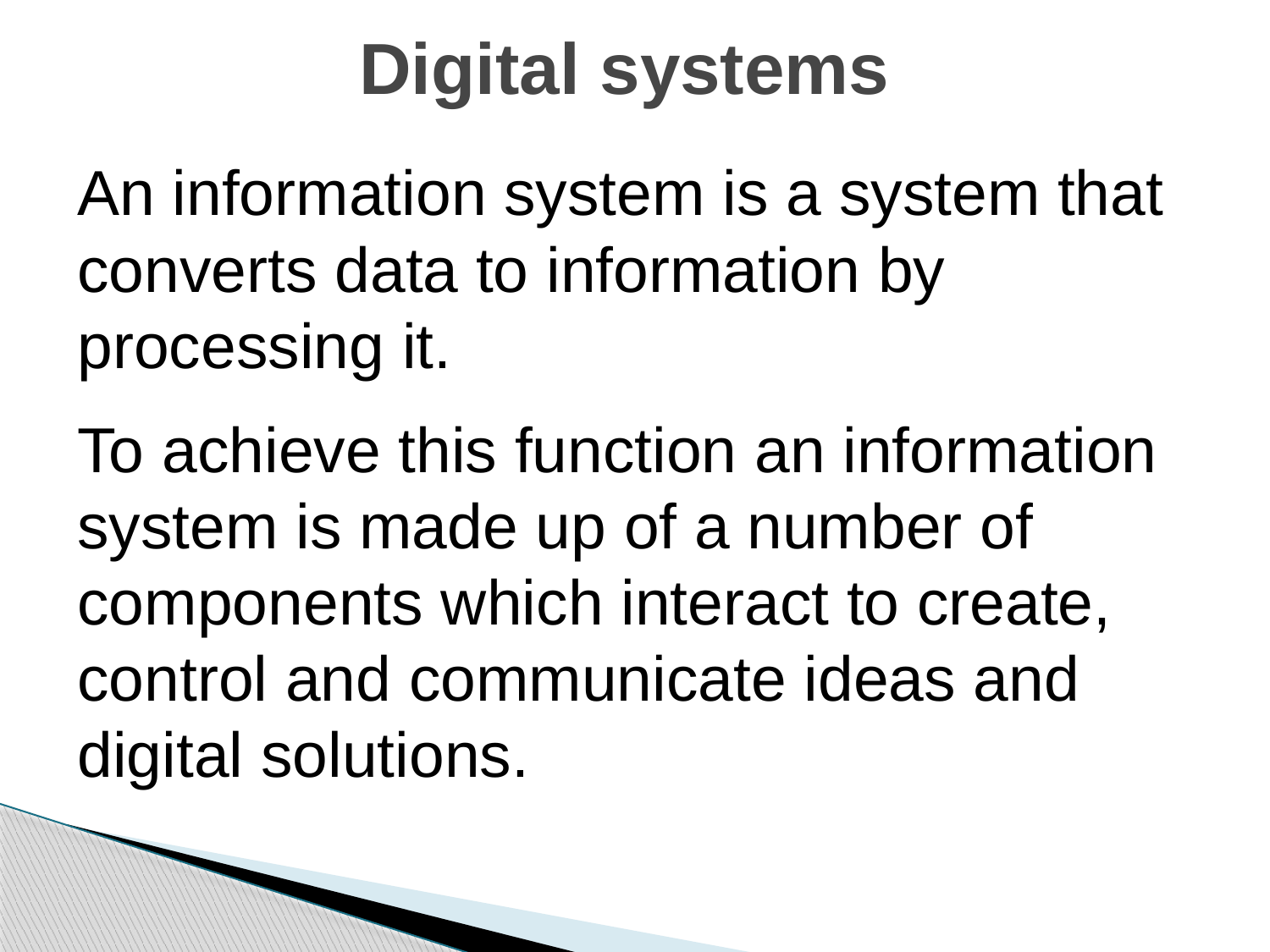

# Digital systems
An information system is a system that converts data to information by processing it.
To achieve this function an information system is made up of a number of components which interact to create, control and communicate ideas and digital solutions.